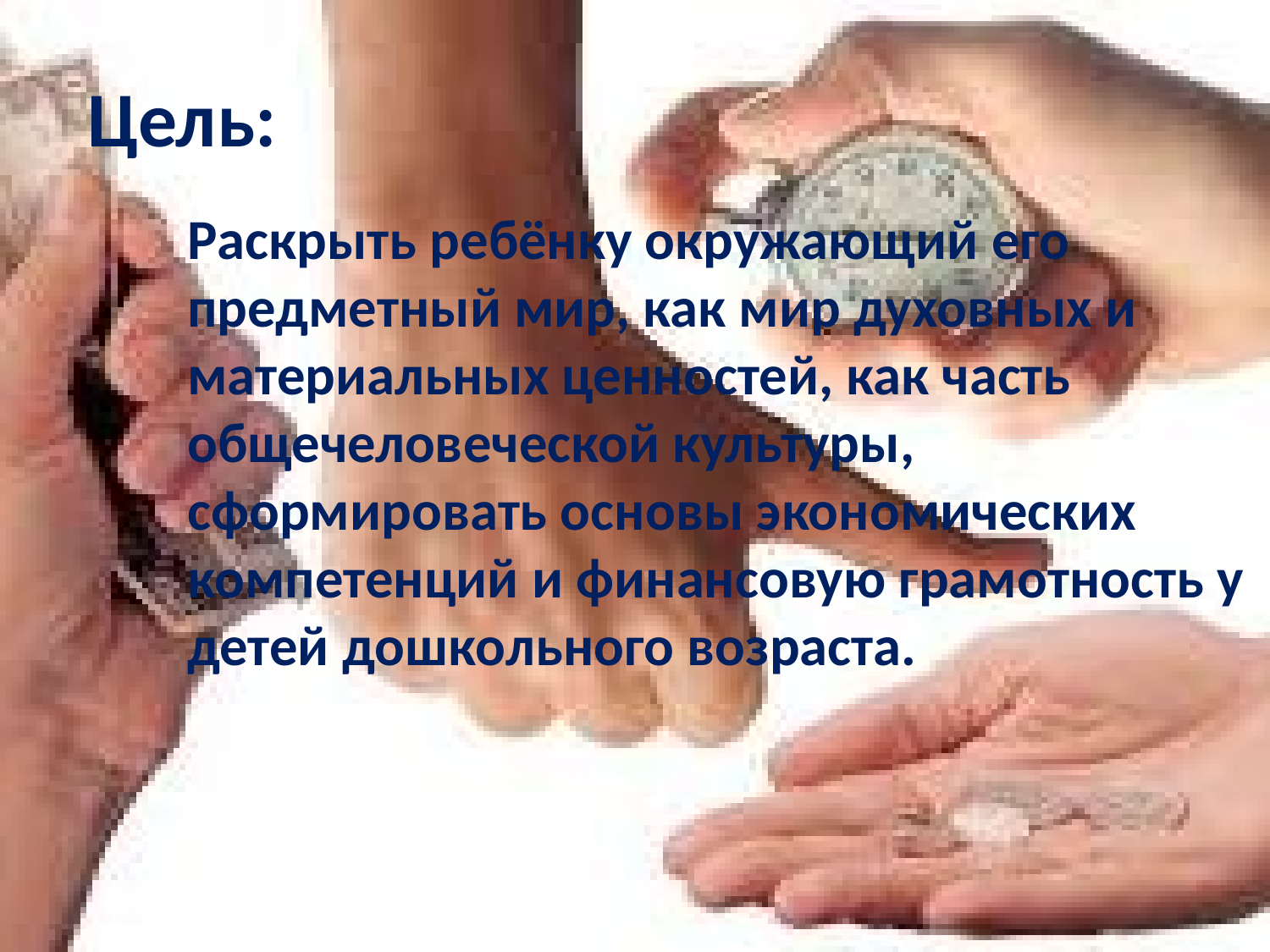

# Цель:
	Раскрыть ребёнку окружающий его предметный мир, как мир духовных и материальных ценностей, как часть общечеловеческой культуры, сформировать основы экономических компетенций и финансовую грамотность у детей дошкольного возраста.